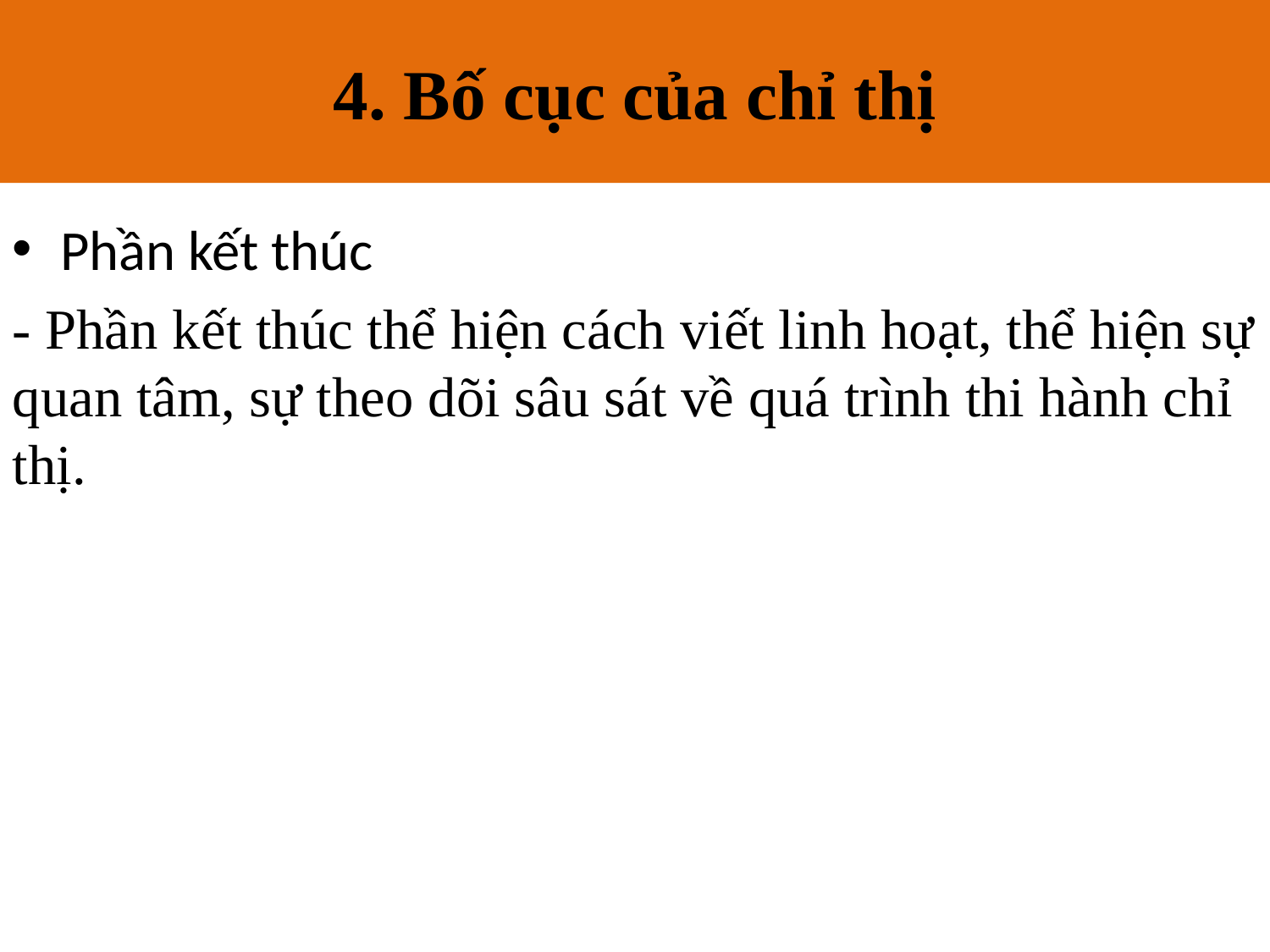

# 4. Bố cục của chỉ thị
Phần kết thúc
- Phần kết thúc thể hiện cách viết linh hoạt, thể hiện sự quan tâm, sự theo dõi sâu sát về quá trình thi hành chỉ thị.